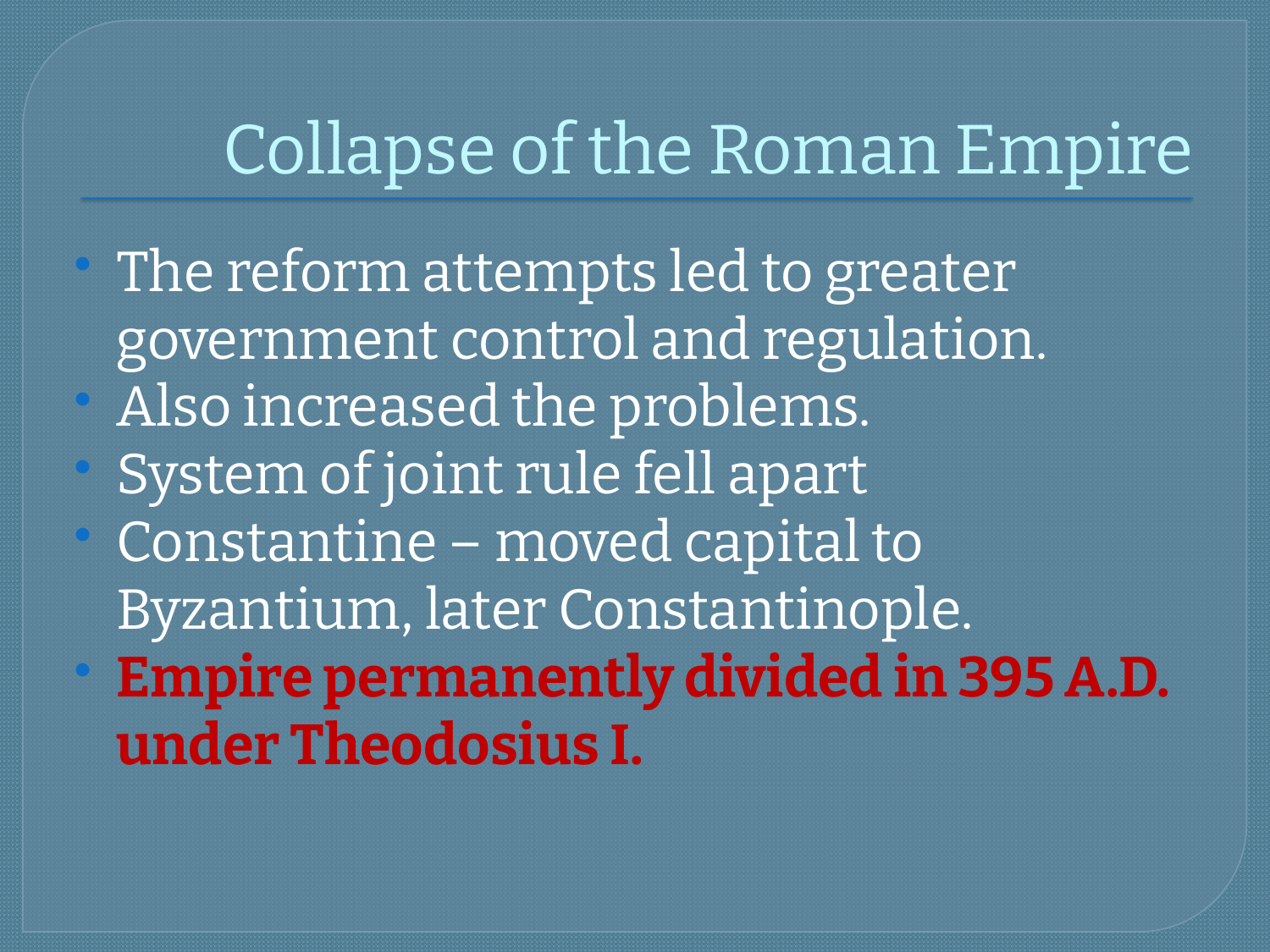

# Collapse of the Roman Empire
The reform attempts led to greater government control and regulation.
Also increased the problems.
System of joint rule fell apart
Constantine – moved capital to Byzantium, later Constantinople.
Empire permanently divided in 395 A.D. under Theodosius I.